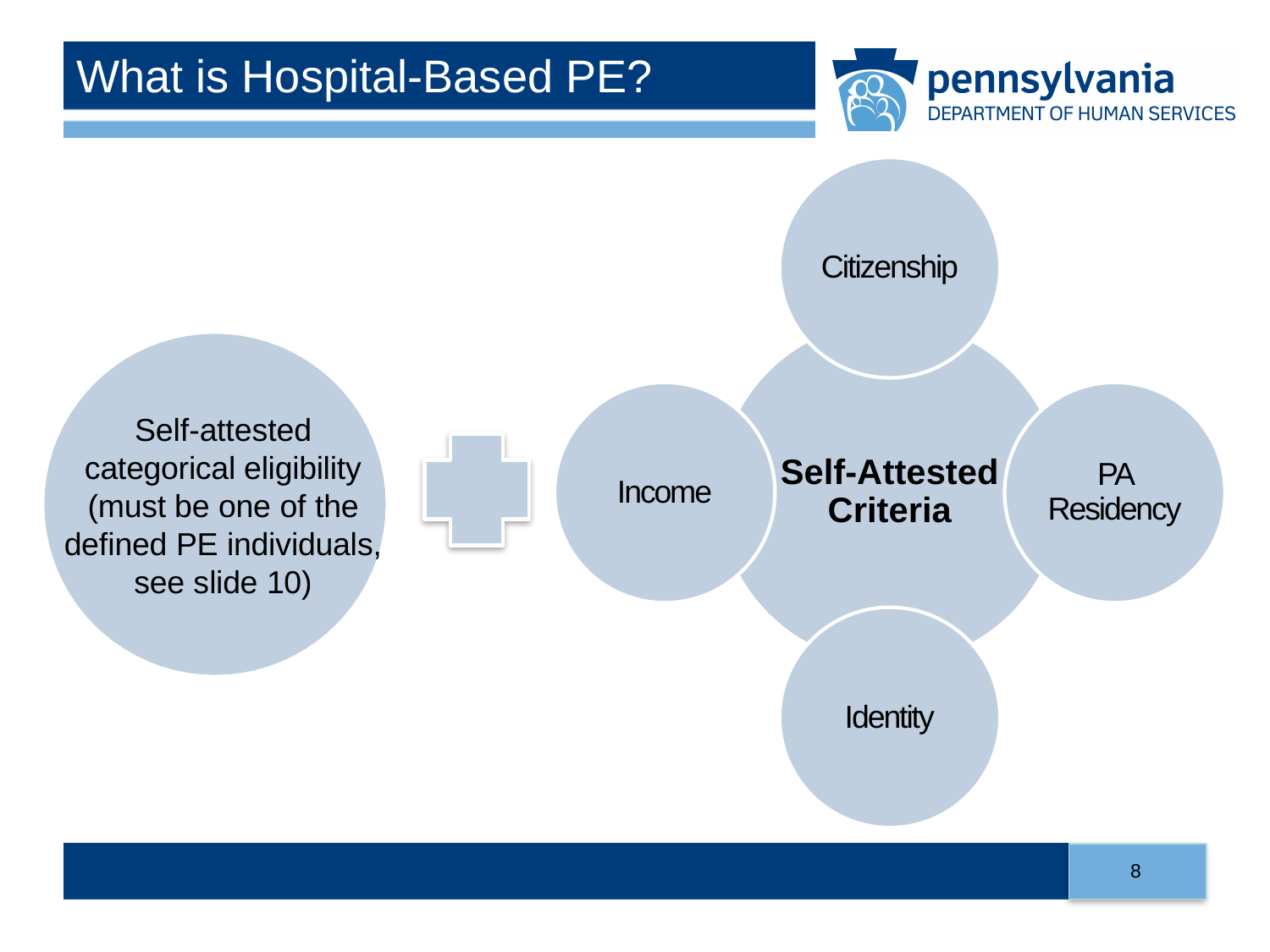

# What is Hospital-Based PE?
Self-Attested Criteria
Citizenship
PA Residency
Identity
Income
Self-attested categorical eligibility (must be one of the defined PE individuals, see slide 10)

8